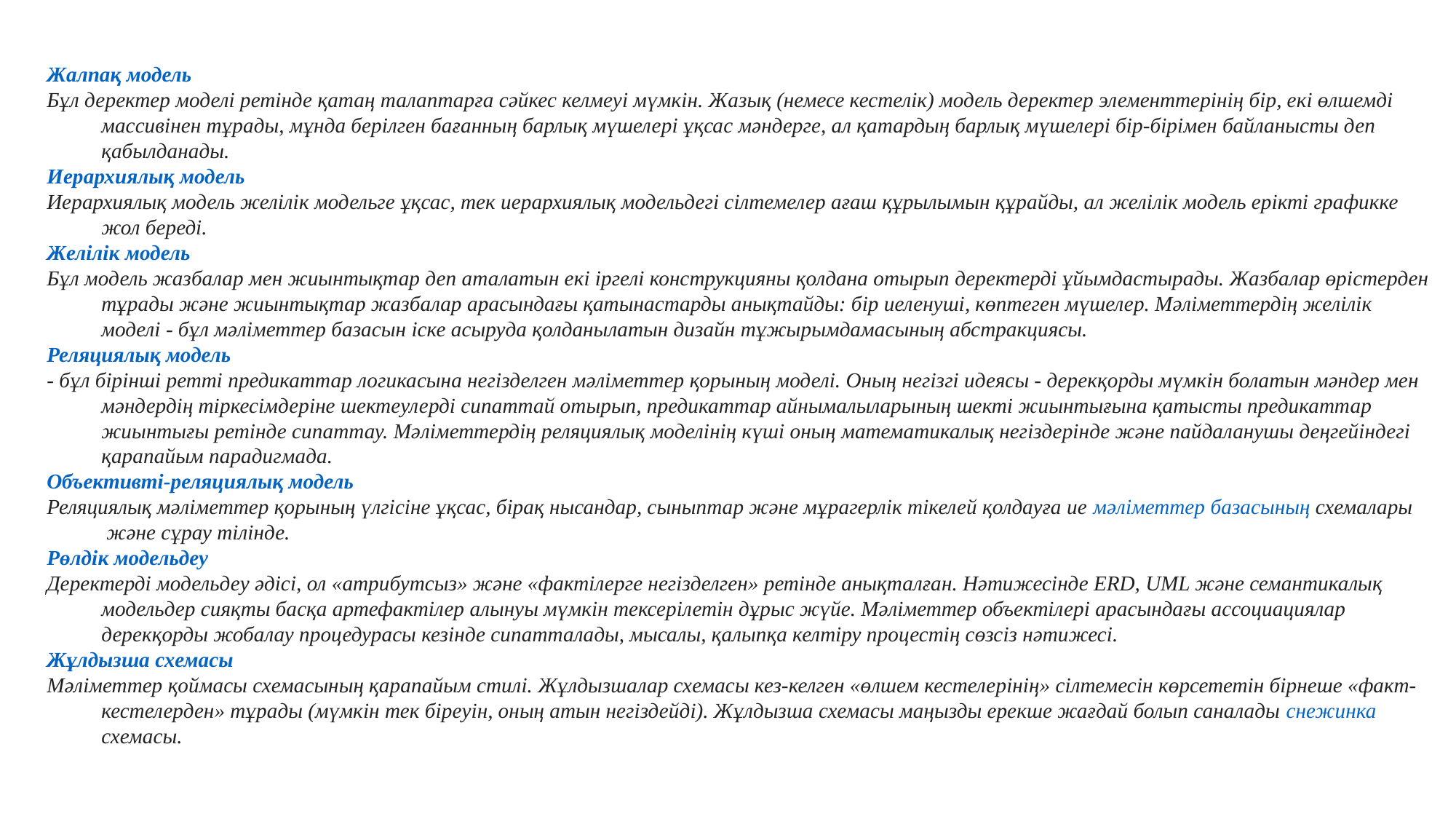

Жалпақ модель
Бұл деректер моделі ретінде қатаң талаптарға сәйкес келмеуі мүмкін. Жазық (немесе кестелік) модель деректер элементтерінің бір, екі өлшемді массивінен тұрады, мұнда берілген бағанның барлық мүшелері ұқсас мәндерге, ал қатардың барлық мүшелері бір-бірімен байланысты деп қабылданады.
Иерархиялық модель
Иерархиялық модель желілік модельге ұқсас, тек иерархиялық модельдегі сілтемелер ағаш құрылымын құрайды, ал желілік модель ерікті графикке жол береді.
Желілік модель
Бұл модель жазбалар мен жиынтықтар деп аталатын екі іргелі конструкцияны қолдана отырып деректерді ұйымдастырады. Жазбалар өрістерден тұрады және жиынтықтар жазбалар арасындағы қатынастарды анықтайды: бір иеленуші, көптеген мүшелер. Мәліметтердің желілік моделі - бұл мәліметтер базасын іске асыруда қолданылатын дизайн тұжырымдамасының абстракциясы.
Реляциялық модель
- бұл бірінші ретті предикаттар логикасына негізделген мәліметтер қорының моделі. Оның негізгі идеясы - дерекқорды мүмкін болатын мәндер мен мәндердің тіркесімдеріне шектеулерді сипаттай отырып, предикаттар айнымалыларының шекті жиынтығына қатысты предикаттар жиынтығы ретінде сипаттау. Мәліметтердің реляциялық моделінің күші оның математикалық негіздерінде және пайдаланушы деңгейіндегі қарапайым парадигмада.
Объективті-реляциялық модель
Реляциялық мәліметтер қорының үлгісіне ұқсас, бірақ нысандар, сыныптар және мұрагерлік тікелей қолдауға ие мәліметтер базасының схемалары және сұрау тілінде.
Рөлдік модельдеу
Деректерді модельдеу әдісі, ол «атрибутсыз» және «фактілерге негізделген» ретінде анықталған. Нәтижесінде ERD, UML және семантикалық модельдер сияқты басқа артефактілер алынуы мүмкін тексерілетін дұрыс жүйе. Мәліметтер объектілері арасындағы ассоциациялар дерекқорды жобалау процедурасы кезінде сипатталады, мысалы, қалыпқа келтіру процестің сөзсіз нәтижесі.
Жұлдызша схемасы
Мәліметтер қоймасы схемасының қарапайым стилі. Жұлдызшалар схемасы кез-келген «өлшем кестелерінің» сілтемесін көрсететін бірнеше «факт-кестелерден» тұрады (мүмкін тек біреуін, оның атын негіздейді). Жұлдызша схемасы маңызды ерекше жағдай болып саналады снежинка схемасы.